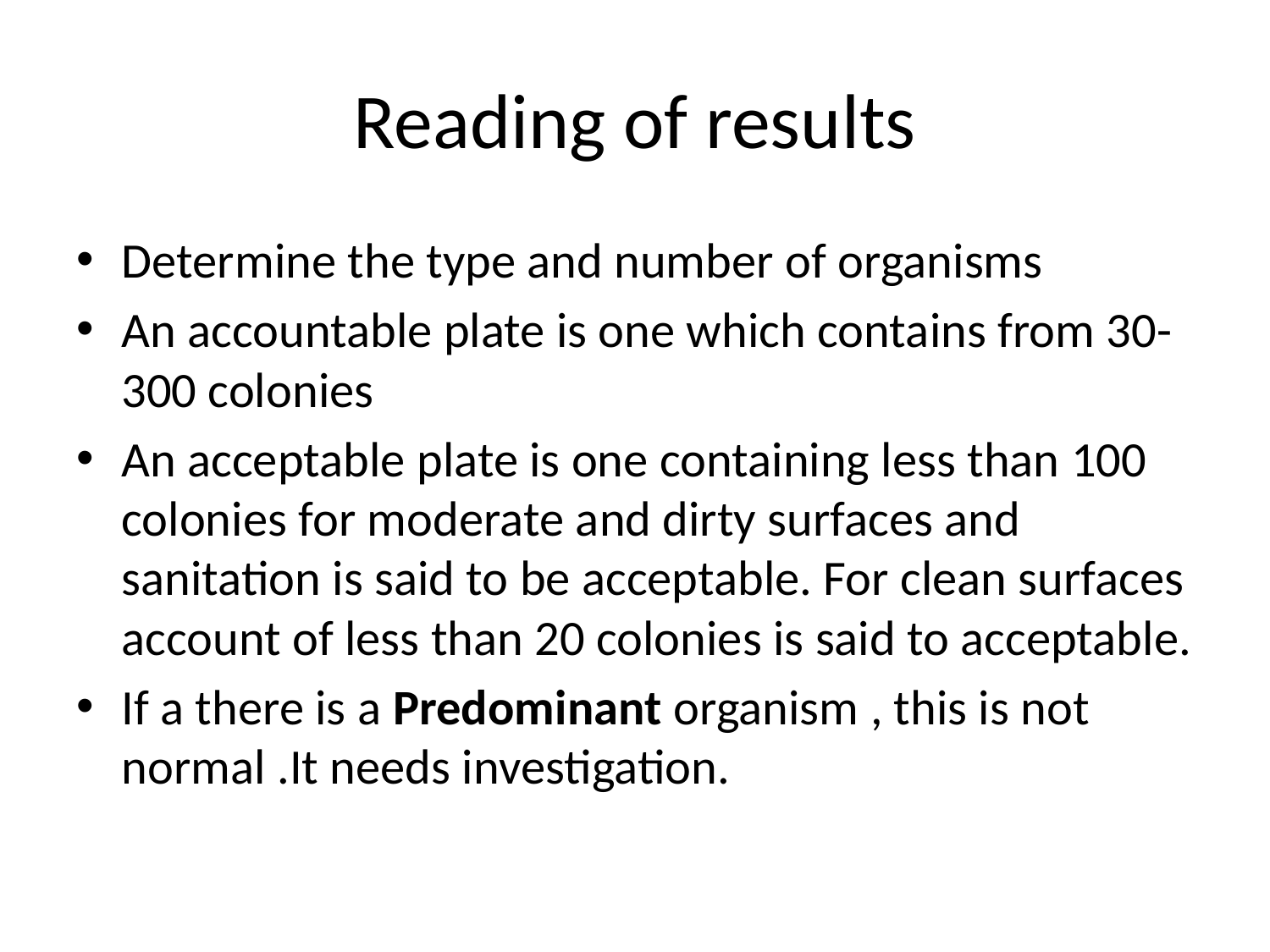

# Reading of results
Determine the type and number of organisms
An accountable plate is one which contains from 30-300 colonies
An acceptable plate is one containing less than 100 colonies for moderate and dirty surfaces and sanitation is said to be acceptable. For clean surfaces account of less than 20 colonies is said to acceptable.
If a there is a Predominant organism , this is not normal .It needs investigation.